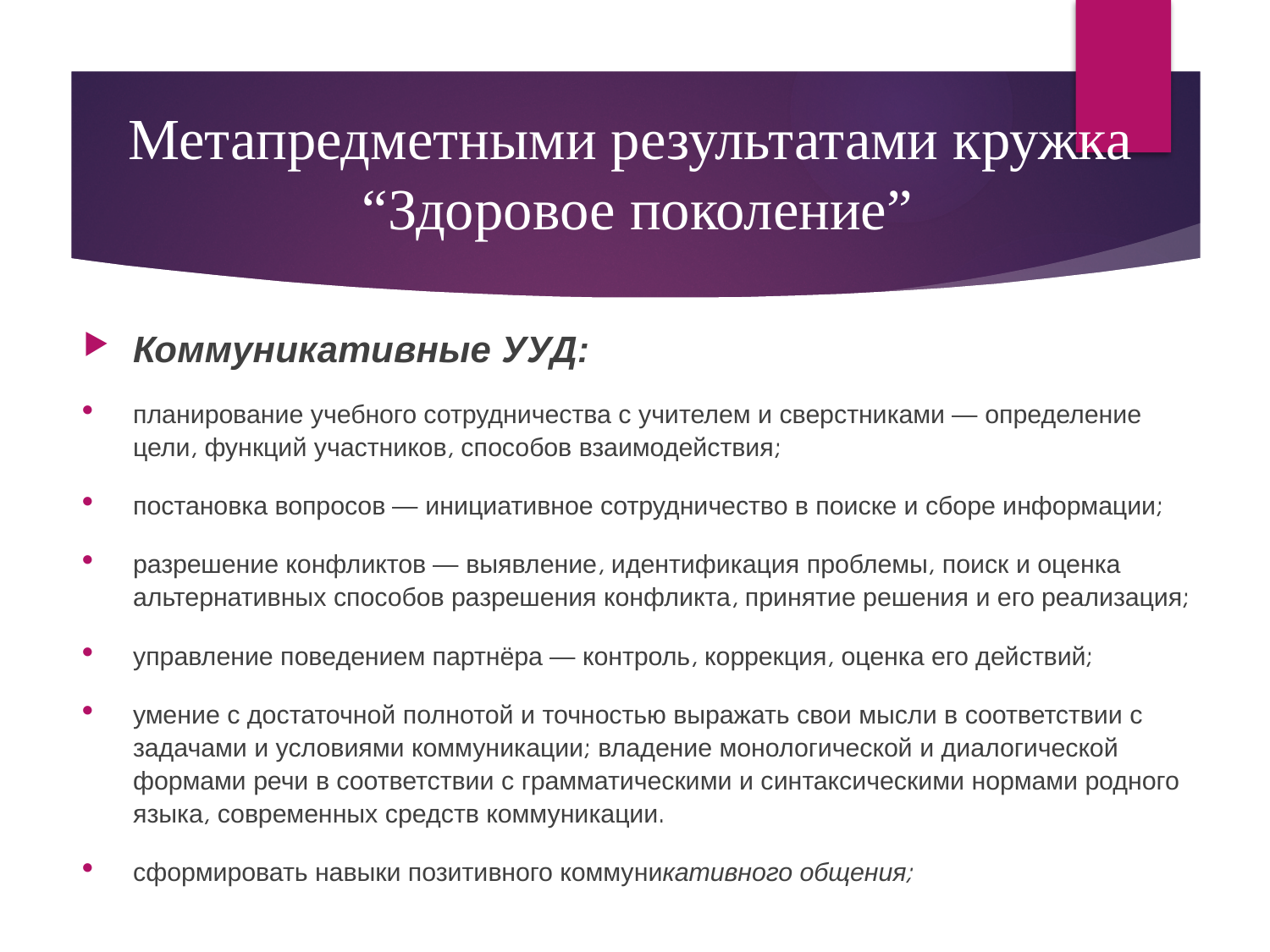

# Метапредметными результатами кружка  “Здоровое поколение”
Коммуникативные УУД:
планирование учебного сотрудничества с учителем и сверстниками — определение цели, функций участников, способов взаимодействия;
постановка вопросов — инициативное сотрудничество в поиске и сборе информации;
разрешение конфликтов — выявление, идентификация проблемы, поиск и оценка альтернативных способов разрешения конфликта, принятие решения и его реализация;
управление поведением партнёра — контроль, коррекция, оценка его действий;
умение с достаточной полнотой и точностью выражать свои мысли в соответствии с задачами и условиями коммуникации; владение монологической и диалогической формами речи в соответствии с грамматическими и синтаксическими нормами родного языка, современных средств коммуникации.
сформировать навыки позитивного коммуникативного общения;